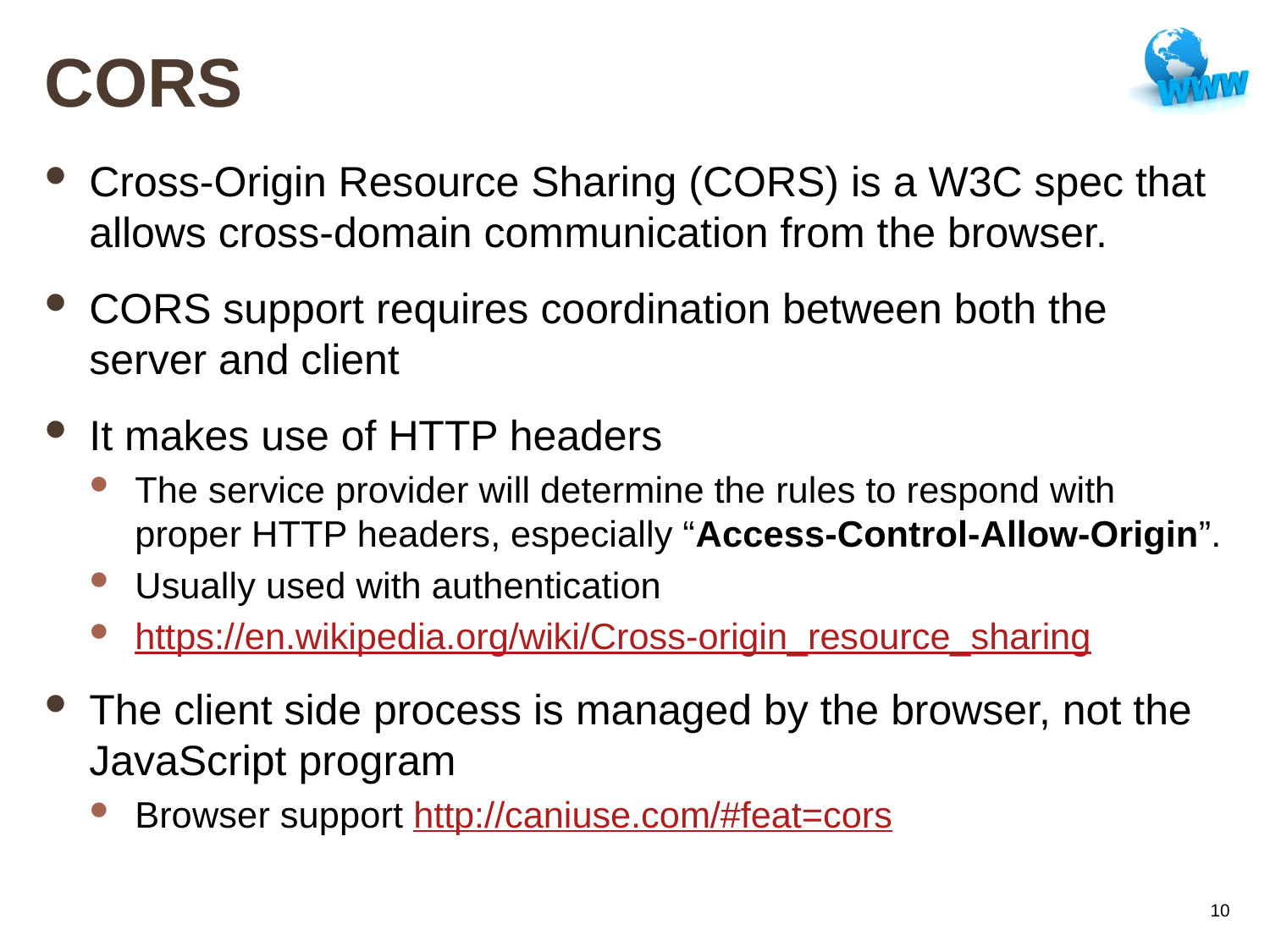

# CORS
Cross-Origin Resource Sharing (CORS) is a W3C spec that allows cross-domain communication from the browser.
CORS support requires coordination between both the server and client
It makes use of HTTP headers
The service provider will determine the rules to respond with proper HTTP headers, especially “Access-Control-Allow-Origin”.
Usually used with authentication
https://en.wikipedia.org/wiki/Cross-origin_resource_sharing
The client side process is managed by the browser, not the JavaScript program
Browser support http://caniuse.com/#feat=cors
10